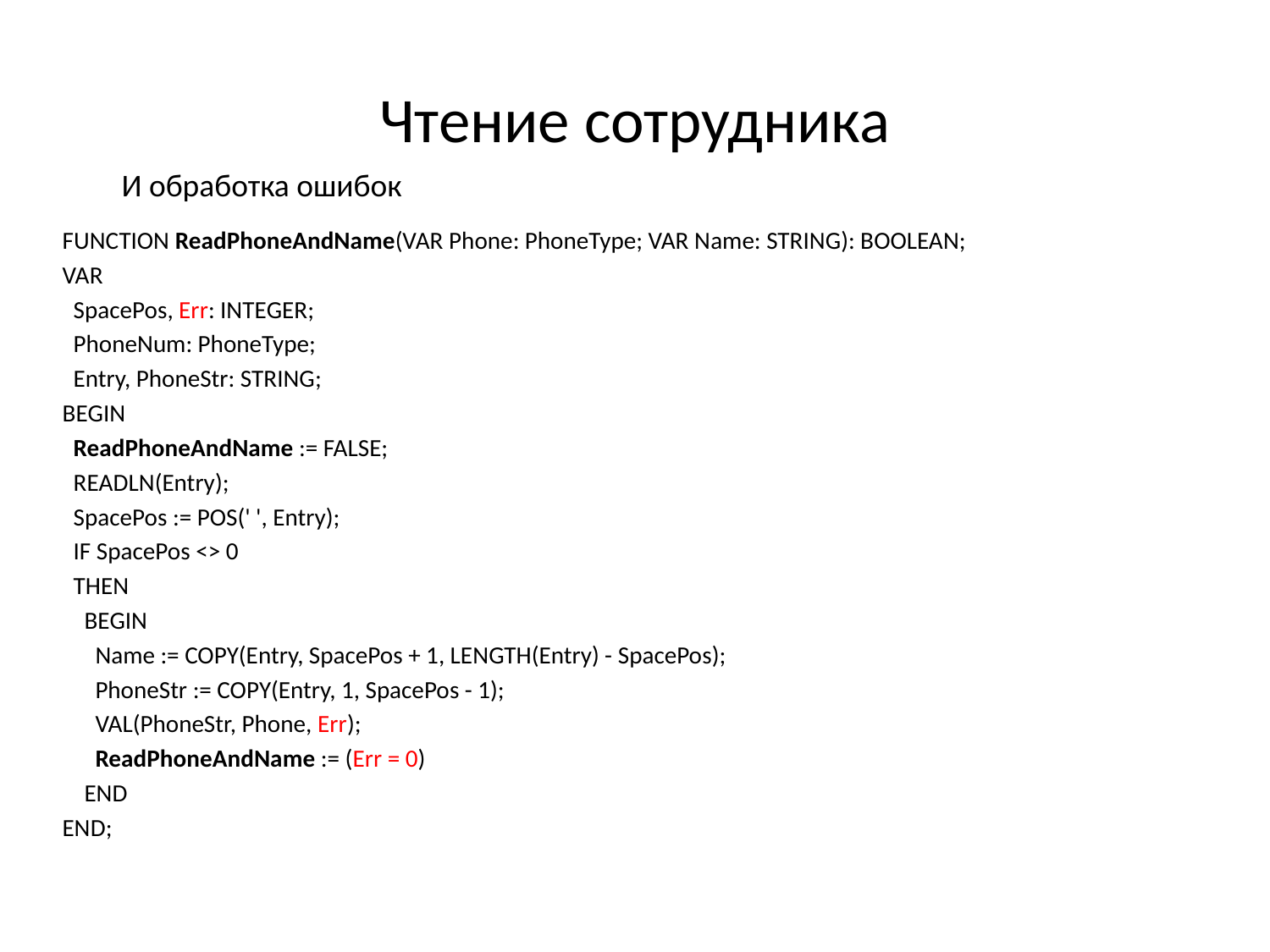

# Чтение сотрудника
И обработка ошибок
FUNCTION ReadPhoneAndName(VAR Phone: PhoneType; VAR Name: STRING): BOOLEAN;
VAR
  SpacePos, Err: INTEGER;
  PhoneNum: PhoneType;
  Entry, PhoneStr: STRING;
BEGIN
  ReadPhoneAndName := FALSE;
  READLN(Entry);
  SpacePos := POS(' ', Entry);
  IF SpacePos <> 0
  THEN
    BEGIN
      Name := COPY(Entry, SpacePos + 1, LENGTH(Entry) - SpacePos);
      PhoneStr := COPY(Entry, 1, SpacePos - 1);
      VAL(PhoneStr, Phone, Err);
      ReadPhoneAndName := (Err = 0)
    END
END;